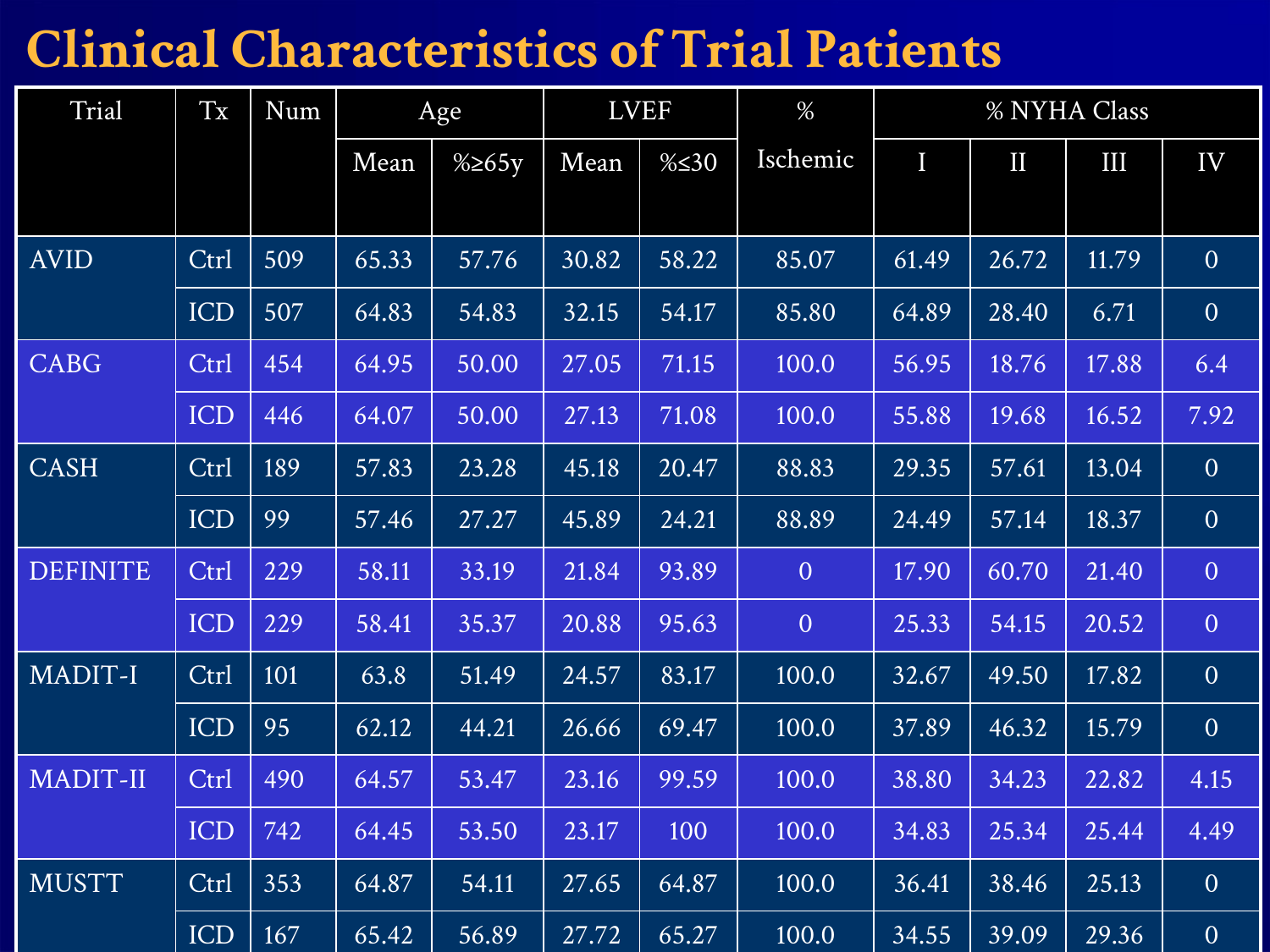

Clinical Characteristics of Trial Patients
| Trial | Tx | Num | Age |  | LVEF |  | % Ischemic | % NYHA Class |  |  |  |
| --- | --- | --- | --- | --- | --- | --- | --- | --- | --- | --- | --- |
|  |  |  | Mean | %≥65y | Mean | %≤30 |  | I | II | III | IV |
| AVID | Ctrl | 509 | 65.33 | 57.76 | 30.82 | 58.22 | 85.07 | 61.49 | 26.72 | 11.79 | 0 |
|  | ICD | 507 | 64.83 | 54.83 | 32.15 | 54.17 | 85.80 | 64.89 | 28.40 | 6.71 | 0 |
| CABG | Ctrl | 454 | 64.95 | 50.00 | 27.05 | 71.15 | 100.0 | 56.95 | 18.76 | 17.88 | 6.4 |
|  | ICD | 446 | 64.07 | 50.00 | 27.13 | 71.08 | 100.0 | 55.88 | 19.68 | 16.52 | 7.92 |
| CASH | Ctrl | 189 | 57.83 | 23.28 | 45.18 | 20.47 | 88.83 | 29.35 | 57.61 | 13.04 | 0 |
|  | ICD | 99 | 57.46 | 27.27 | 45.89 | 24.21 | 88.89 | 24.49 | 57.14 | 18.37 | 0 |
| DEFINITE | Ctrl | 229 | 58.11 | 33.19 | 21.84 | 93.89 | 0 | 17.90 | 60.70 | 21.40 | 0 |
|  | ICD | 229 | 58.41 | 35.37 | 20.88 | 95.63 | 0 | 25.33 | 54.15 | 20.52 | 0 |
| MADIT-I | Ctrl | 101 | 63.8 | 51.49 | 24.57 | 83.17 | 100.0 | 32.67 | 49.50 | 17.82 | 0 |
|  | ICD | 95 | 62.12 | 44.21 | 26.66 | 69.47 | 100.0 | 37.89 | 46.32 | 15.79 | 0 |
| MADIT-II | Ctrl | 490 | 64.57 | 53.47 | 23.16 | 99.59 | 100.0 | 38.80 | 34.23 | 22.82 | 4.15 |
|  | ICD | 742 | 64.45 | 53.50 | 23.17 | 100 | 100.0 | 34.83 | 25.34 | 25.44 | 4.49 |
| MUSTT | Ctrl | 353 | 64.87 | 54.11 | 27.65 | 64.87 | 100.0 | 36.41 | 38.46 | 25.13 | 0 |
|  | ICD | 167 | 65.42 | 56.89 | 27.72 | 65.27 | 100.0 | 34.55 | 39.09 | 29.36 | 0 |
| SCDHEFT | Ctrl | 847 | 58.58 | 33.53 | 25.71 | 60.57 | 53.48 | 0 | 70.13 | 29.87 | 0 |
|  | ICD | 829 | 59.41 | 35.46 | 24.96 | 61.40 | 51.99 | 0 | 68.28 | 31.72 | 0 |